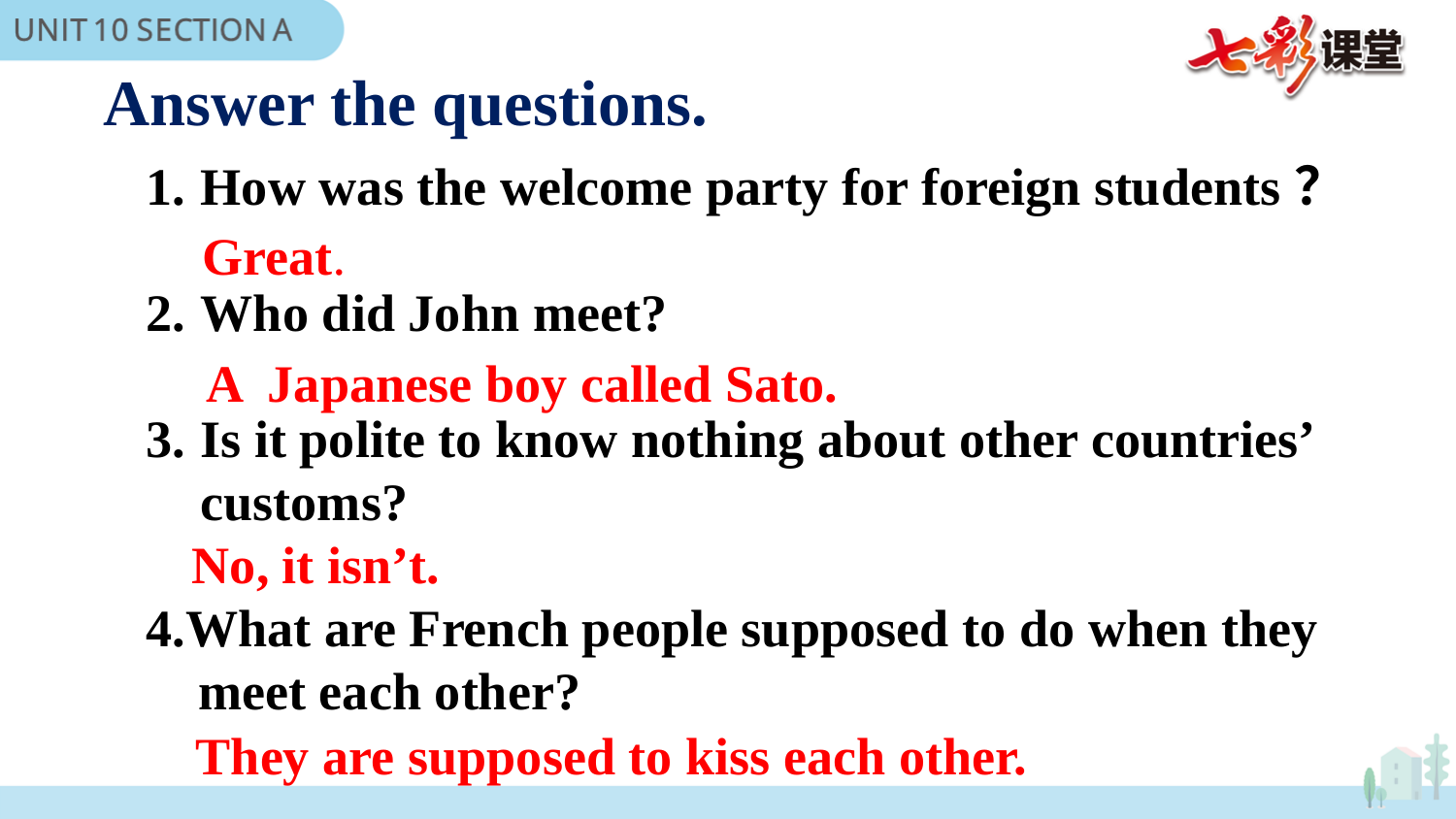

Answer the questions.
How was the welcome party for foreign students？

Who did John meet?

Is it polite to know nothing about other countries’ customs?

4.What are French people supposed to do when they
    meet each other?
Great.
A  Japanese boy called Sato.
No, it isn’t.
They are supposed to kiss each other.